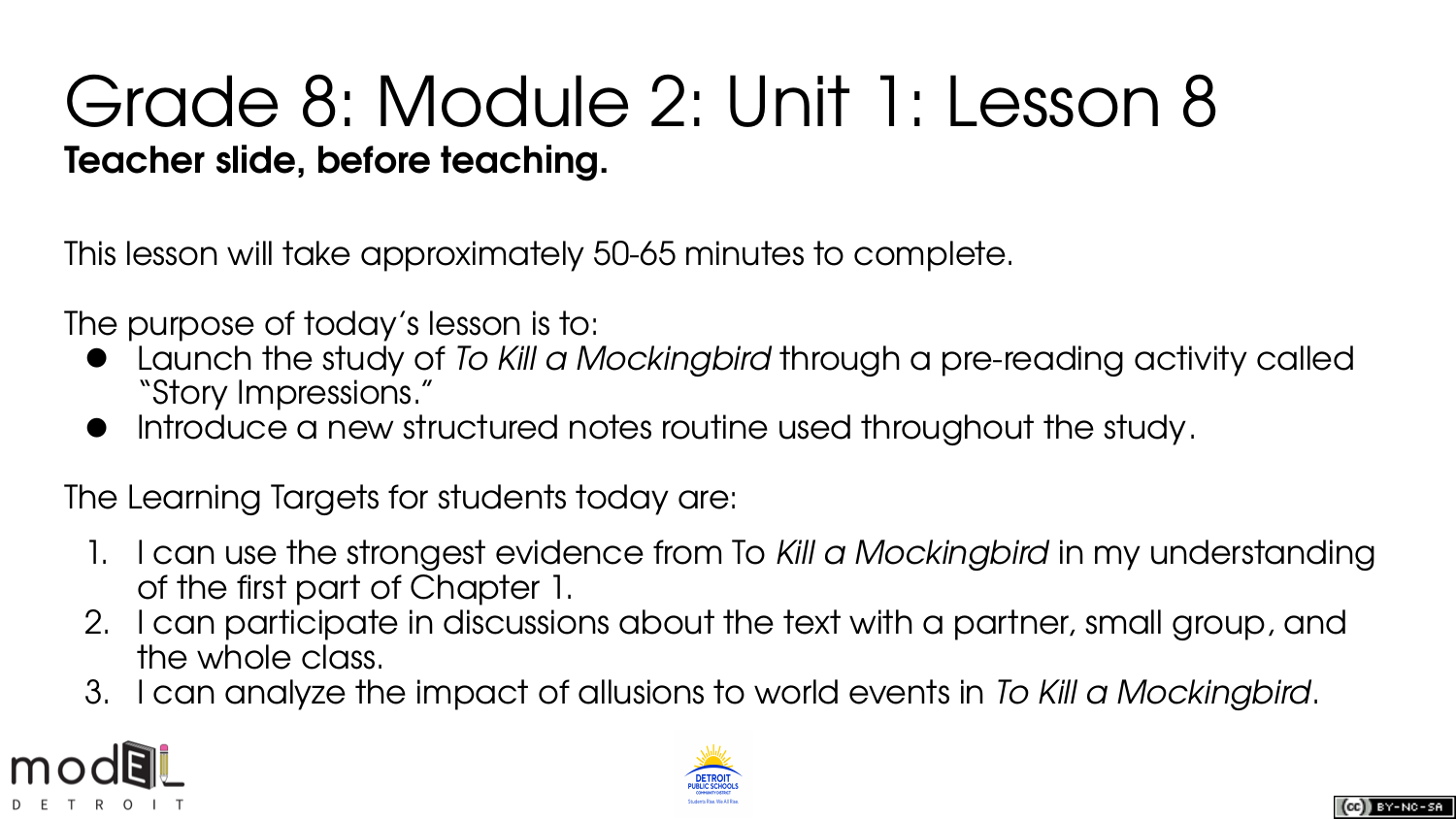

# Grade 8: Module 2: Unit 1: Lesson 8
Teacher slide, before teaching.
This lesson will take approximately 50-65 minutes to complete.

The purpose of today’s lesson is to:
Launch the study of To Kill a Mockingbird through a pre-reading activity called “Story Impressions.”
Introduce a new structured notes routine used throughout the study.

The Learning Targets for students today are:
I can use the strongest evidence from To Kill a Mockingbird in my understanding of the first part of Chapter 1.
I can participate in discussions about the text with a partner, small group, and the whole class.
I can analyze the impact of allusions to world events in To Kill a Mockingbird.